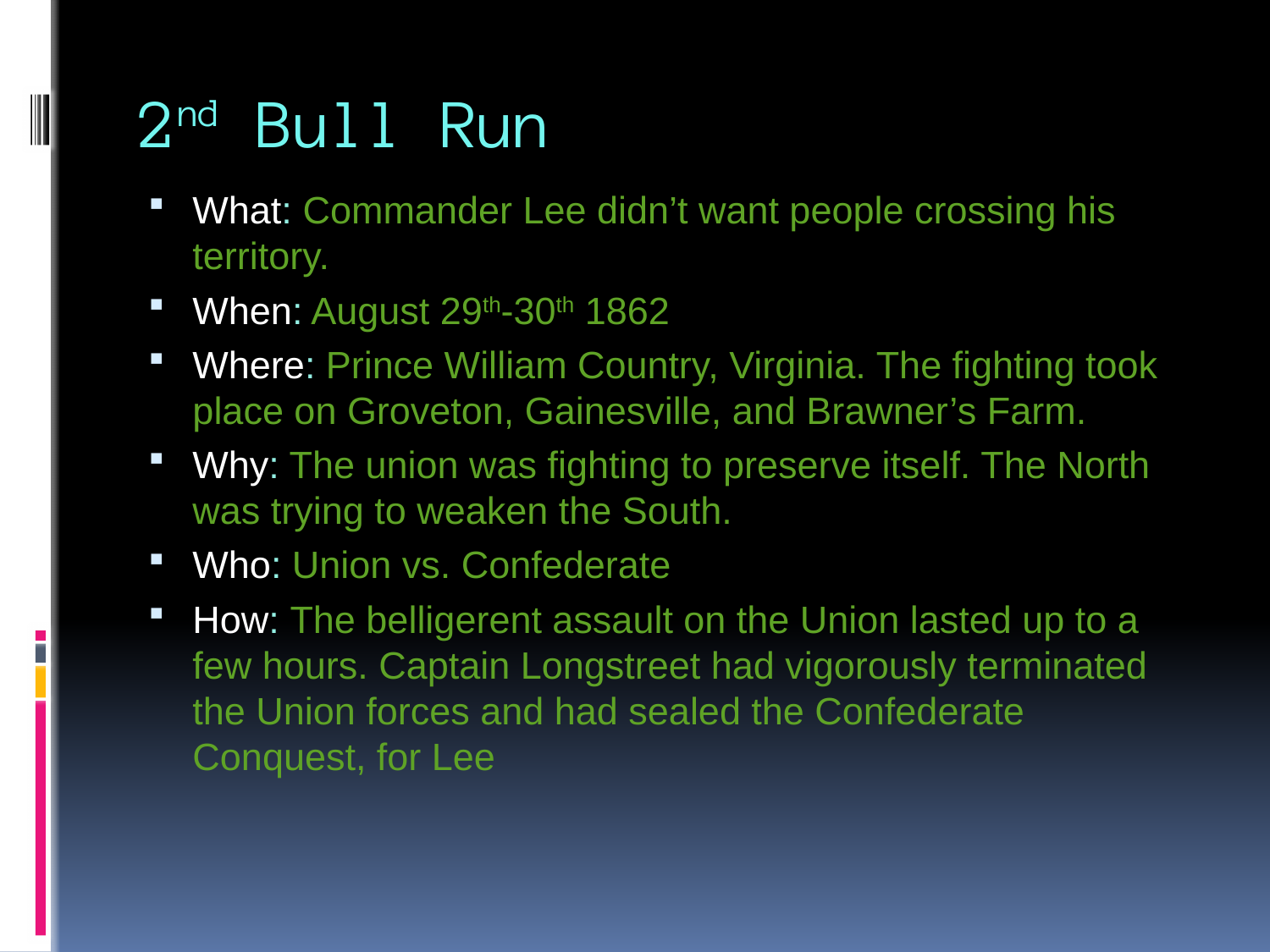

# 2nd Bull Run
What: Commander Lee didn’t want people crossing his territory.
When: August 29th-30th 1862
Where: Prince William Country, Virginia. The fighting took place on Groveton, Gainesville, and Brawner’s Farm.
Why: The union was fighting to preserve itself. The North was trying to weaken the South.
Who: Union vs. Confederate
How: The belligerent assault on the Union lasted up to a few hours. Captain Longstreet had vigorously terminated the Union forces and had sealed the Confederate Conquest, for Lee